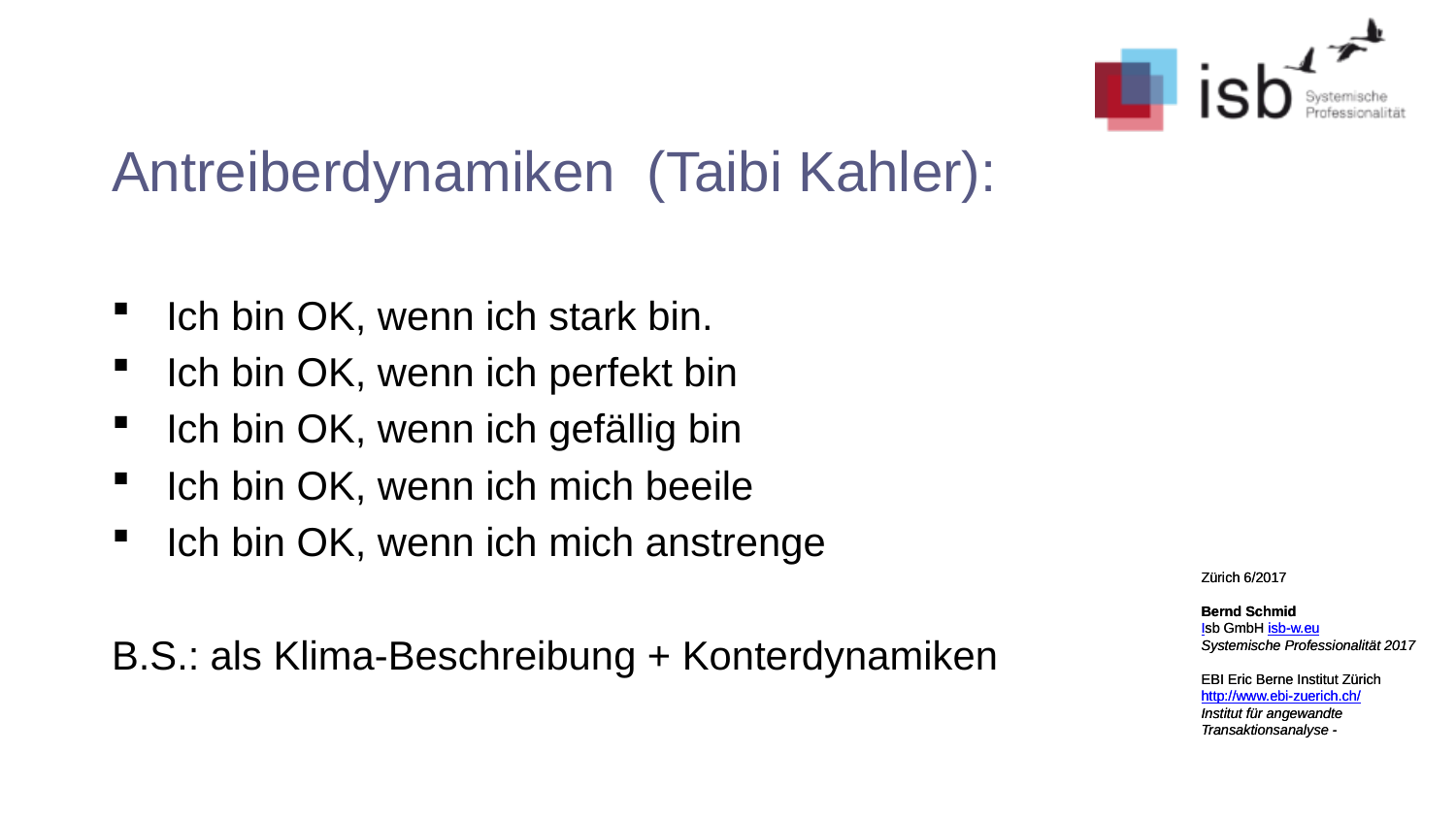

# Antreiberdynamiken  (Taibi Kahler):
Ich bin OK, wenn ich stark bin.
Ich bin OK, wenn ich perfekt bin
Ich bin OK, wenn ich gefällig bin
Ich bin OK, wenn ich mich beeile
Ich bin OK, wenn ich mich anstrenge

B.S.: als Klima-Beschreibung + Konterdynamiken

Zürich 6/2017
Bernd Schmid
Isb GmbH isb-w.eu
Systemische Professionalität 2017

EBI Eric Berne Institut Zürich
http://www.ebi-zuerich.ch/
Institut für angewandte Transaktionsanalyse -